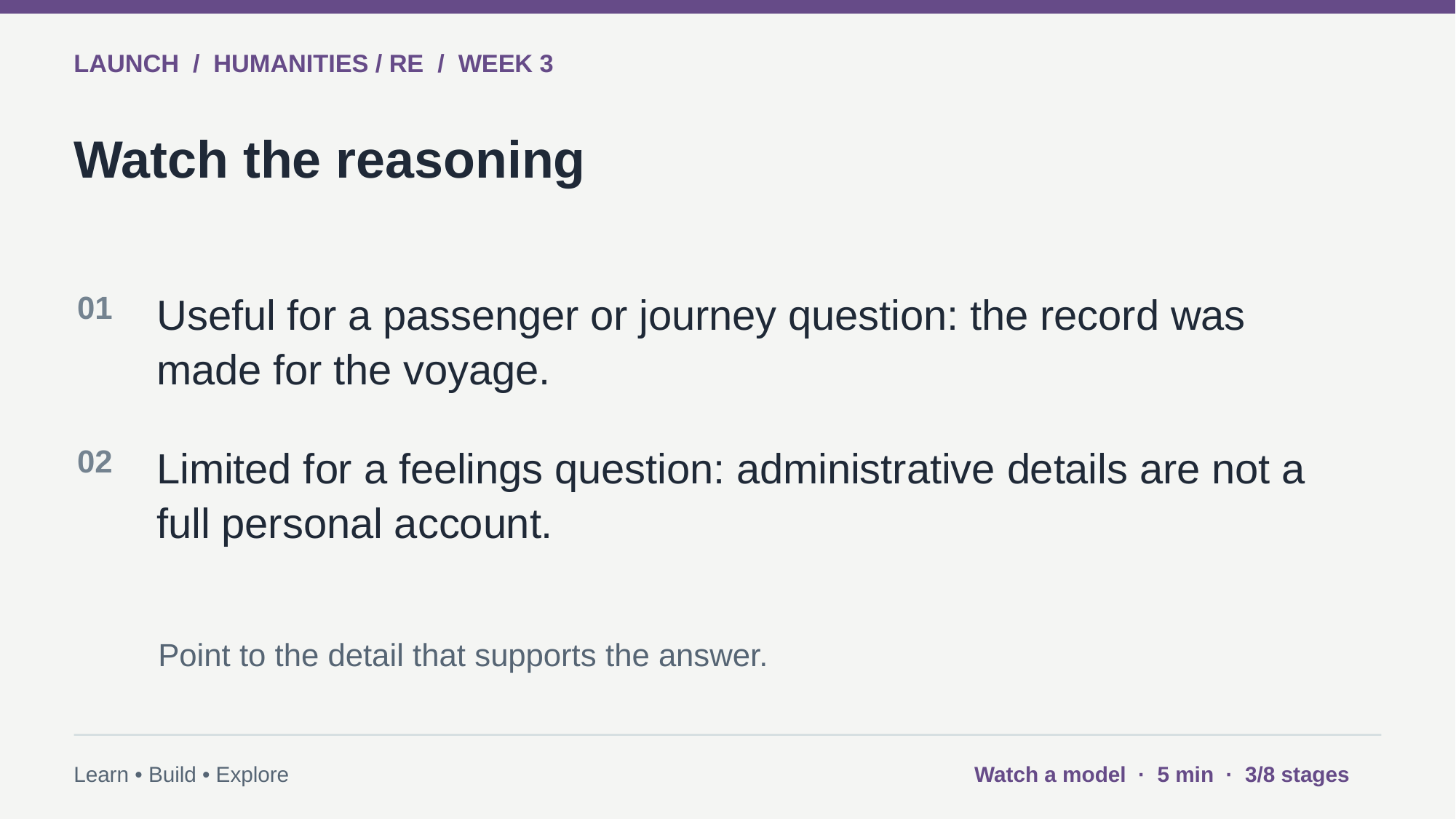

LAUNCH  /  HUMANITIES / RE  /  WEEK 3
Watch the reasoning
01
Useful for a passenger or journey question: the record was made for the voyage.
02
Limited for a feelings question: administrative details are not a full personal account.
Point to the detail that supports the answer.

Learn • Build • Explore
Watch a model  ·  5 min  ·  3/8 stages